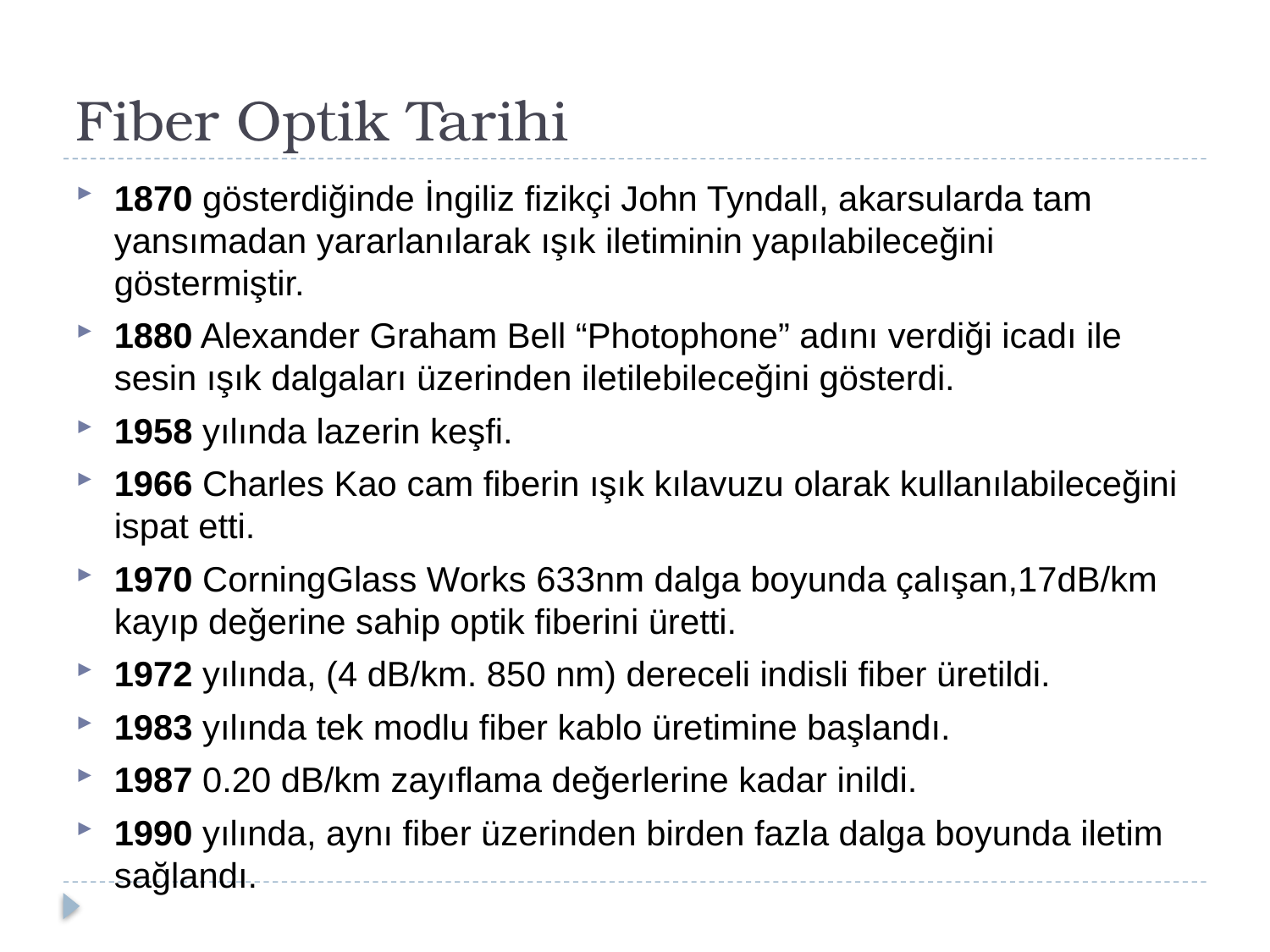

# Fiber Optik Tarihi
1870 gösterdiğinde İngiliz fizikçi John Tyndall, akarsularda tam yansımadan yararlanılarak ışık iletiminin yapılabileceğini göstermiştir.
1880 Alexander Graham Bell “Photophone” adını verdiği icadı ile sesin ışık dalgaları üzerinden iletilebileceğini gösterdi.
1958 yılında lazerin keşfi.
1966 Charles Kao cam fiberin ışık kılavuzu olarak kullanılabileceğini ispat etti.
1970 CorningGlass Works 633nm dalga boyunda çalışan,17dB/km kayıp değerine sahip optik fiberini üretti.
1972 yılında, (4 dB/km. 850 nm) dereceli indisli fiber üretildi.
1983 yılında tek modlu fiber kablo üretimine başlandı.
1987 0.20 dB/km zayıflama değerlerine kadar inildi.
1990 yılında, aynı fiber üzerinden birden fazla dalga boyunda iletim sağlandı.